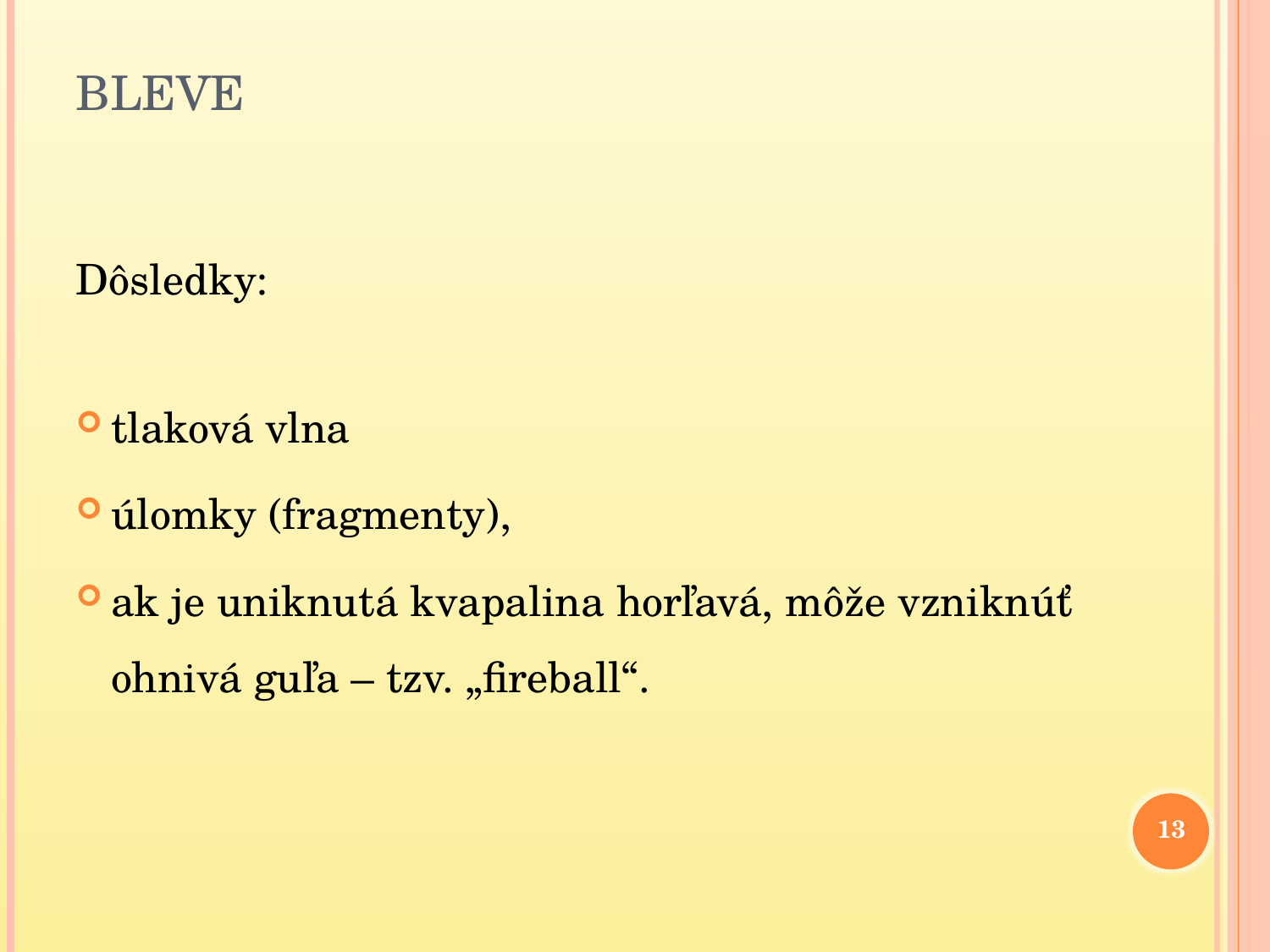

# BLEVE
Dôsledky:

tlaková vlna
úlomky (fragmenty),
ak je uniknutá kvapalina horľavá, môže vzniknúť ohnivá guľa – tzv. „fireball“.

13